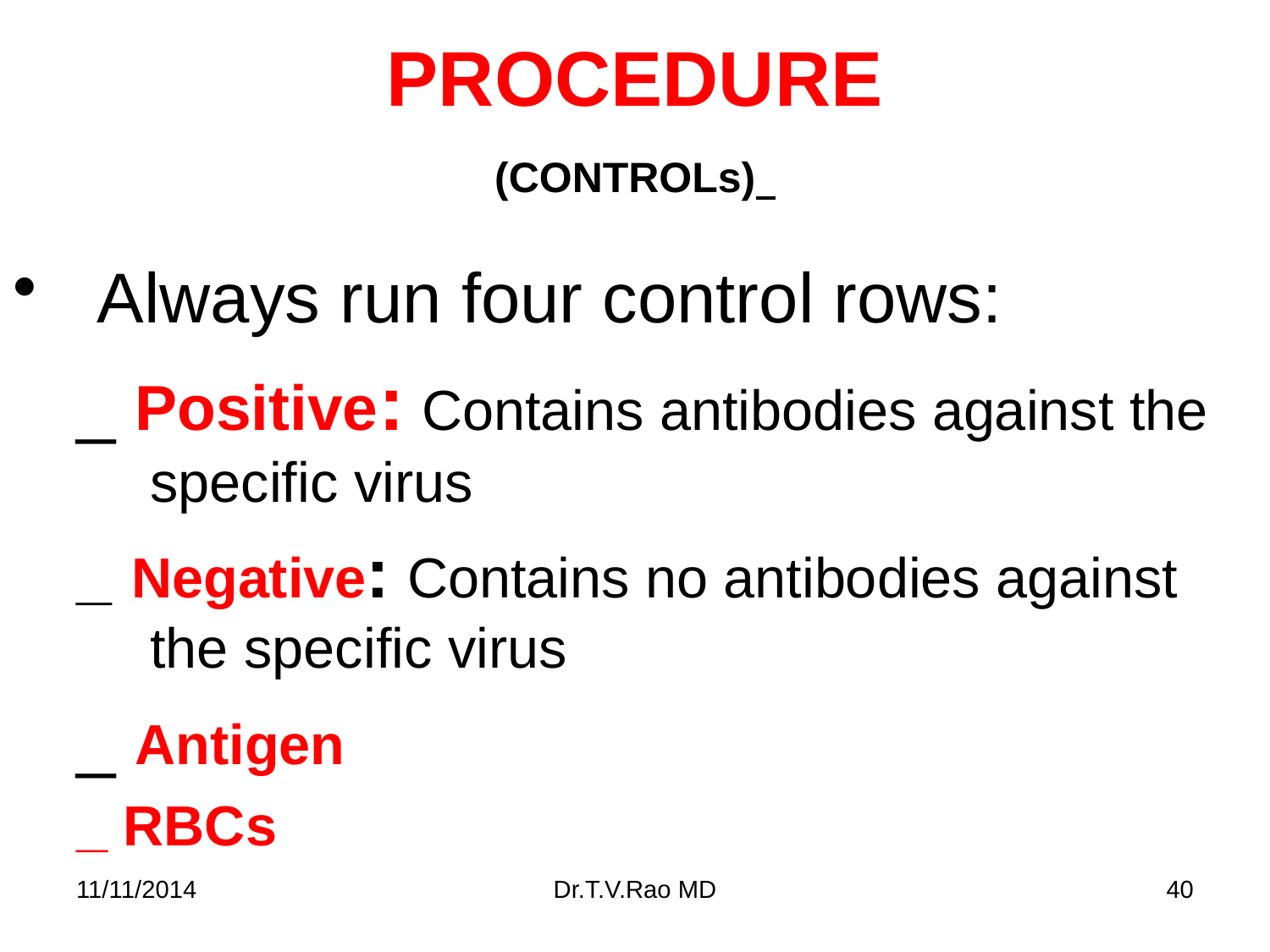

# PROCEDURE (CONTROLs)
Always run four control rows:
_ Positive: Contains antibodies against the specific virus
_ Negative: Contains no antibodies against the specific virus
_ Antigen
_ RBCs
11/11/2014
Dr.T.V.Rao MD
40